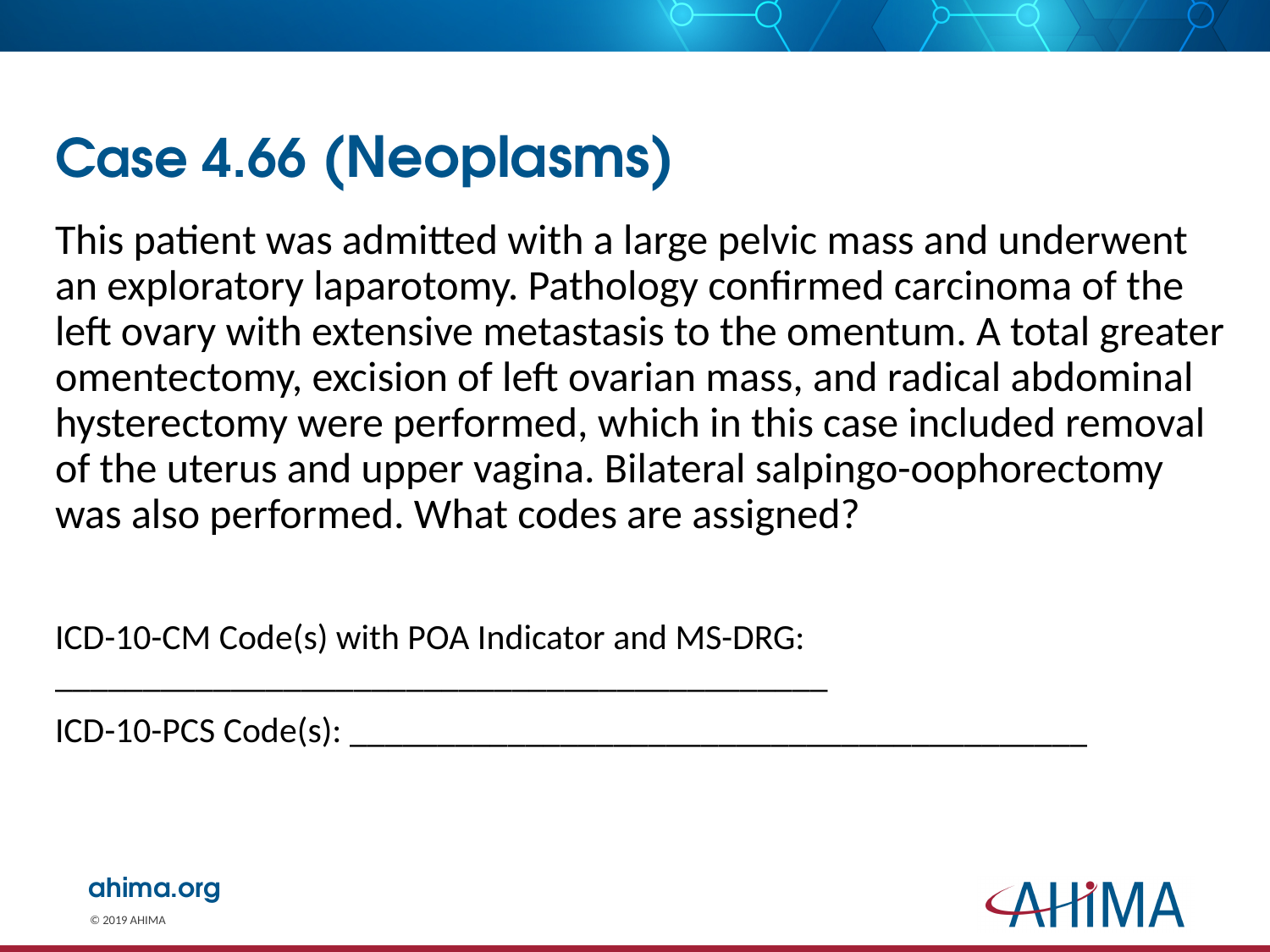

# Case 4.66 (Neoplasms)
This patient was admitted with a large pelvic mass and underwent an exploratory laparotomy. Pathology confirmed carcinoma of the left ovary with extensive metastasis to the omentum. A total greater omentectomy, excision of left ovarian mass, and radical abdominal hysterectomy were performed, which in this case included removal of the uterus and upper vagina. Bilateral salpingo-oophorectomy was also performed. What codes are assigned?

ICD-10-CM Code(s) with POA Indicator and MS-DRG: ____________________________________________
ICD-10-PCS Code(s): __________________________________________